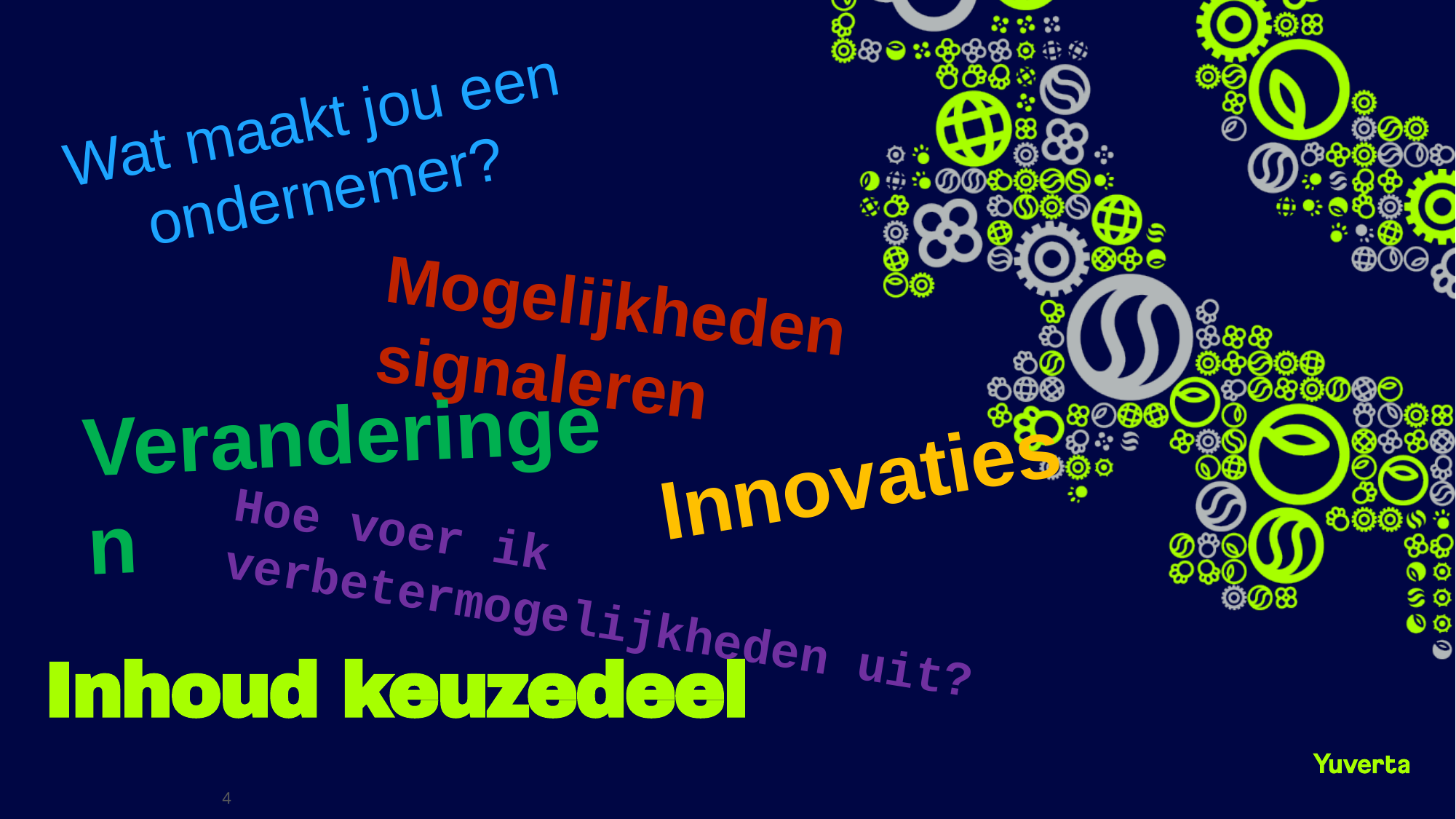

Wat maakt jou een ondernemer?
Mogelijkheden signaleren
Veranderingen
Innovaties
# Inhoud keuzedeel
Hoe voer ik verbetermogelijkheden uit?
4
4